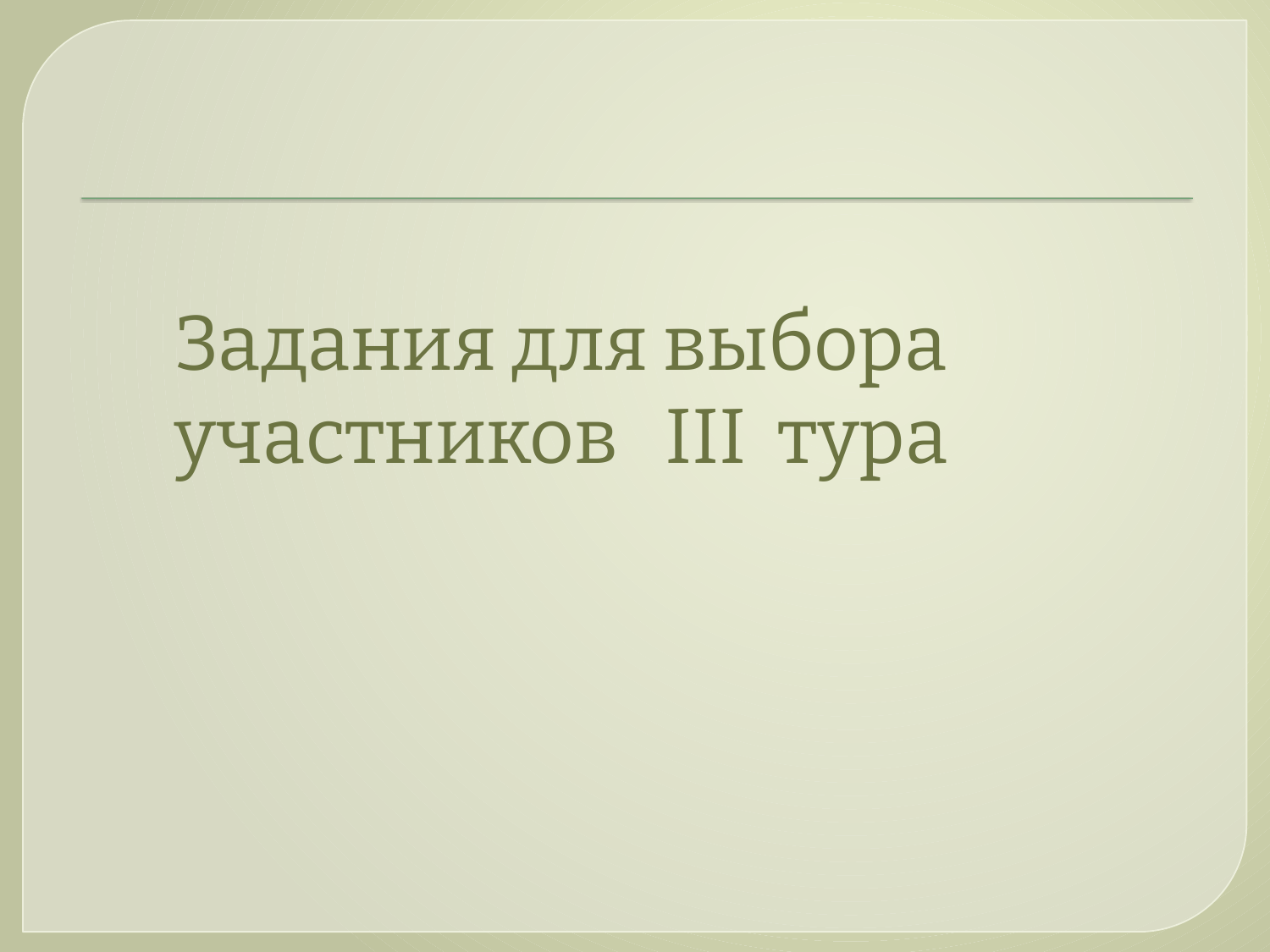

# Задания для выбора участников   III  тура